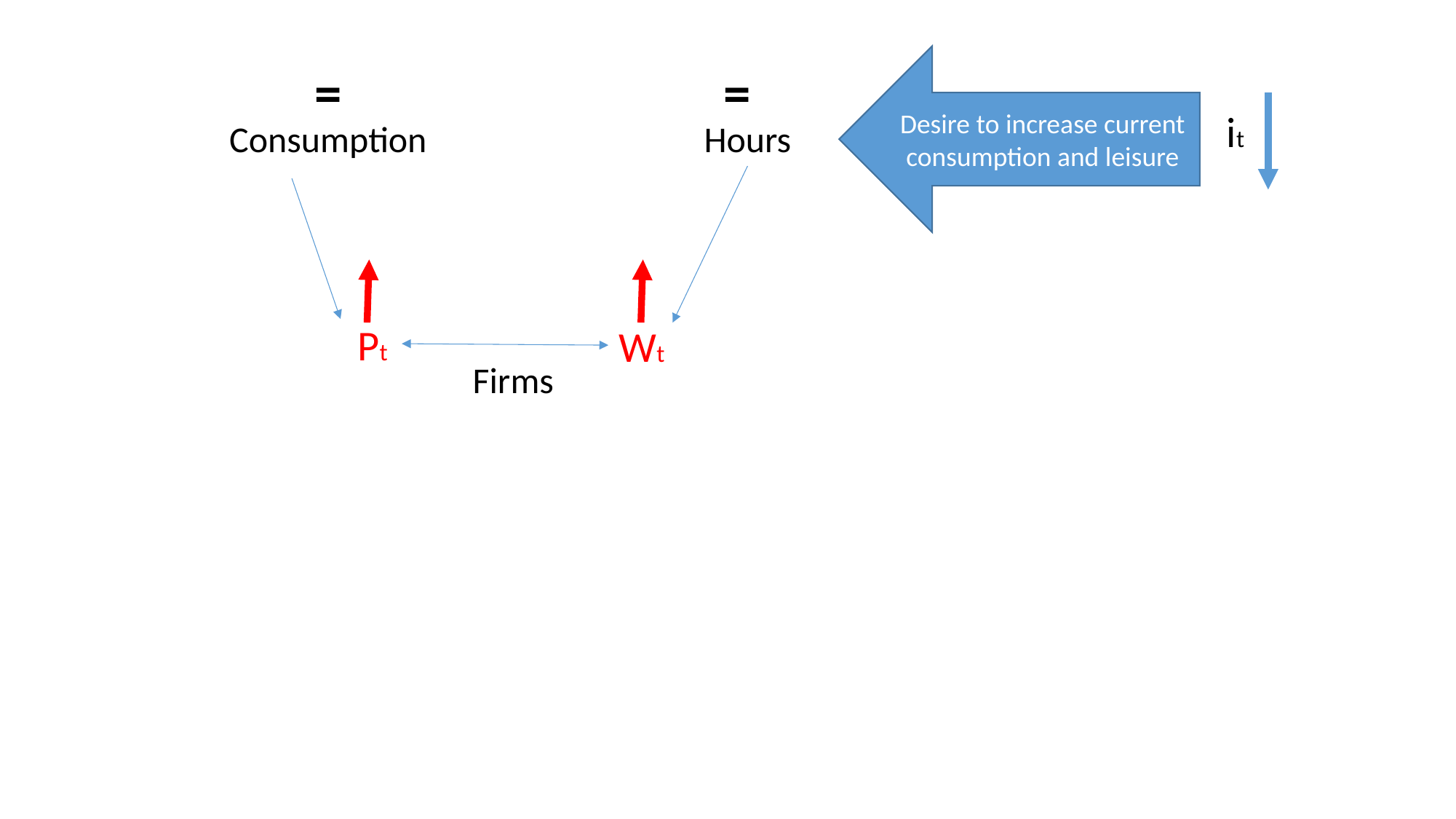

Desire to increase current consumption and leisure
=
=
it
Consumption
Hours
Pt
Wt
Firms